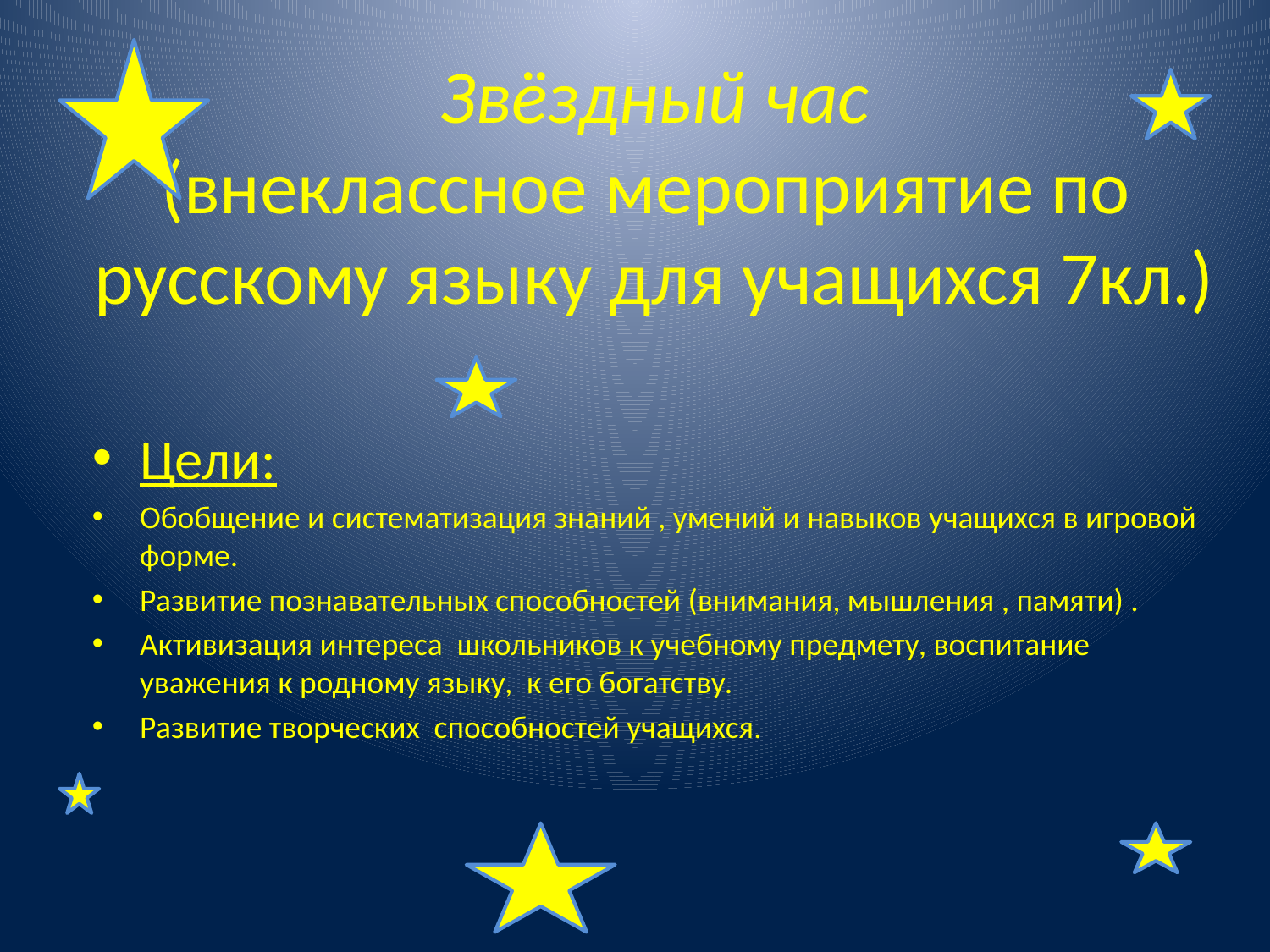

# Звёздный час (внеклассное мероприятие по  русскому языку для учащихся 7кл.)

Цели:
Обобщение и систематизация знаний , умений и навыков учащихся в игровой форме.
Развитие познавательных способностей (внимания, мышления , памяти) .
Активизация интереса  школьников к учебному предмету, воспитание уважения к родному языку,  к его богатству.
Развитие творческих  способностей учащихся.